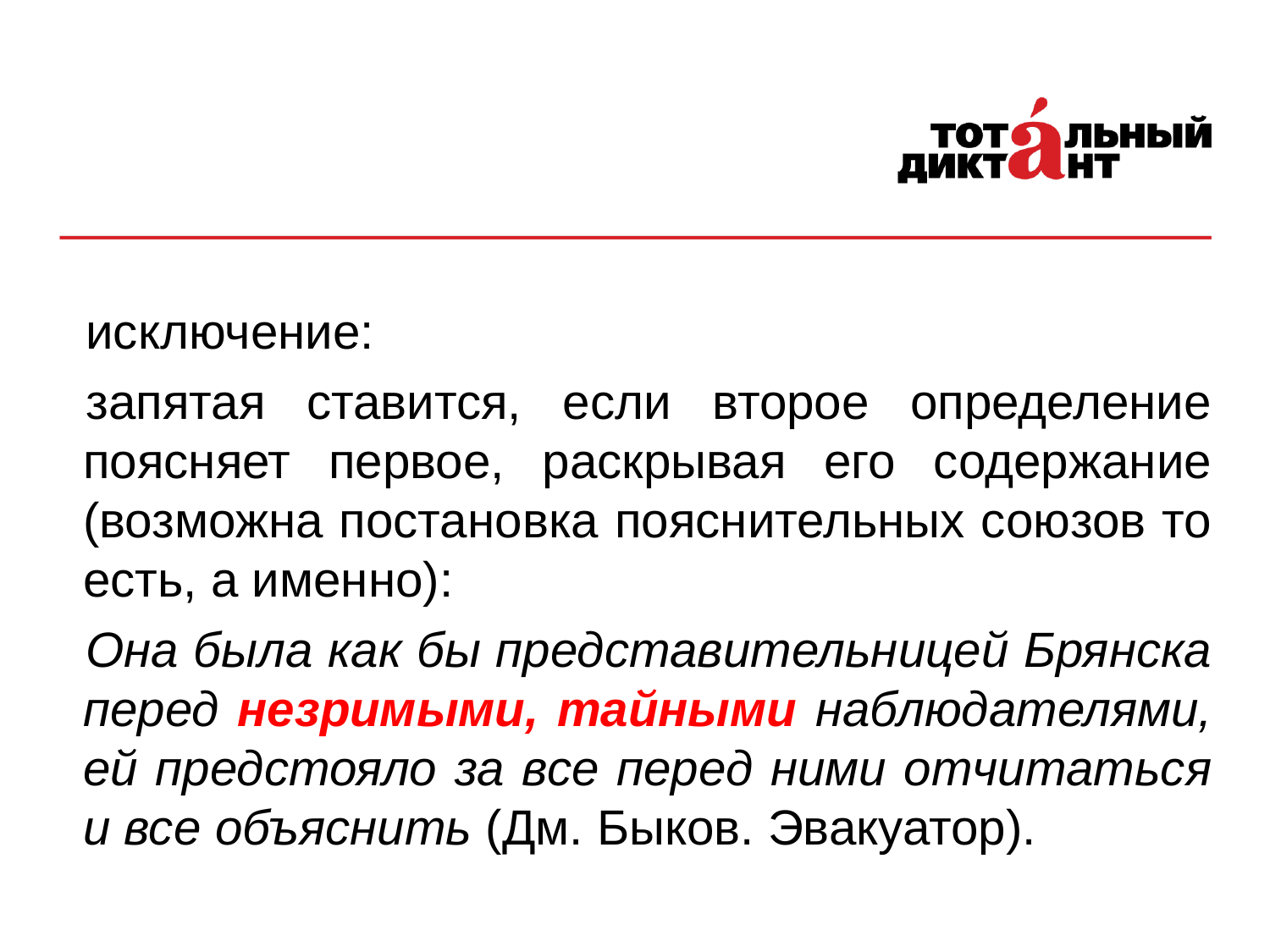

исключение:
запятая ставится, если второе определение поясняет первое, раскрывая его содержание (возможна постановка пояснительных союзов то есть, а именно):
Она была как бы представительницей Брянска перед незримыми, тайными наблюдателями, ей предстояло за все перед ними отчитаться и все объяснить (Дм. Быков. Эвакуатор).